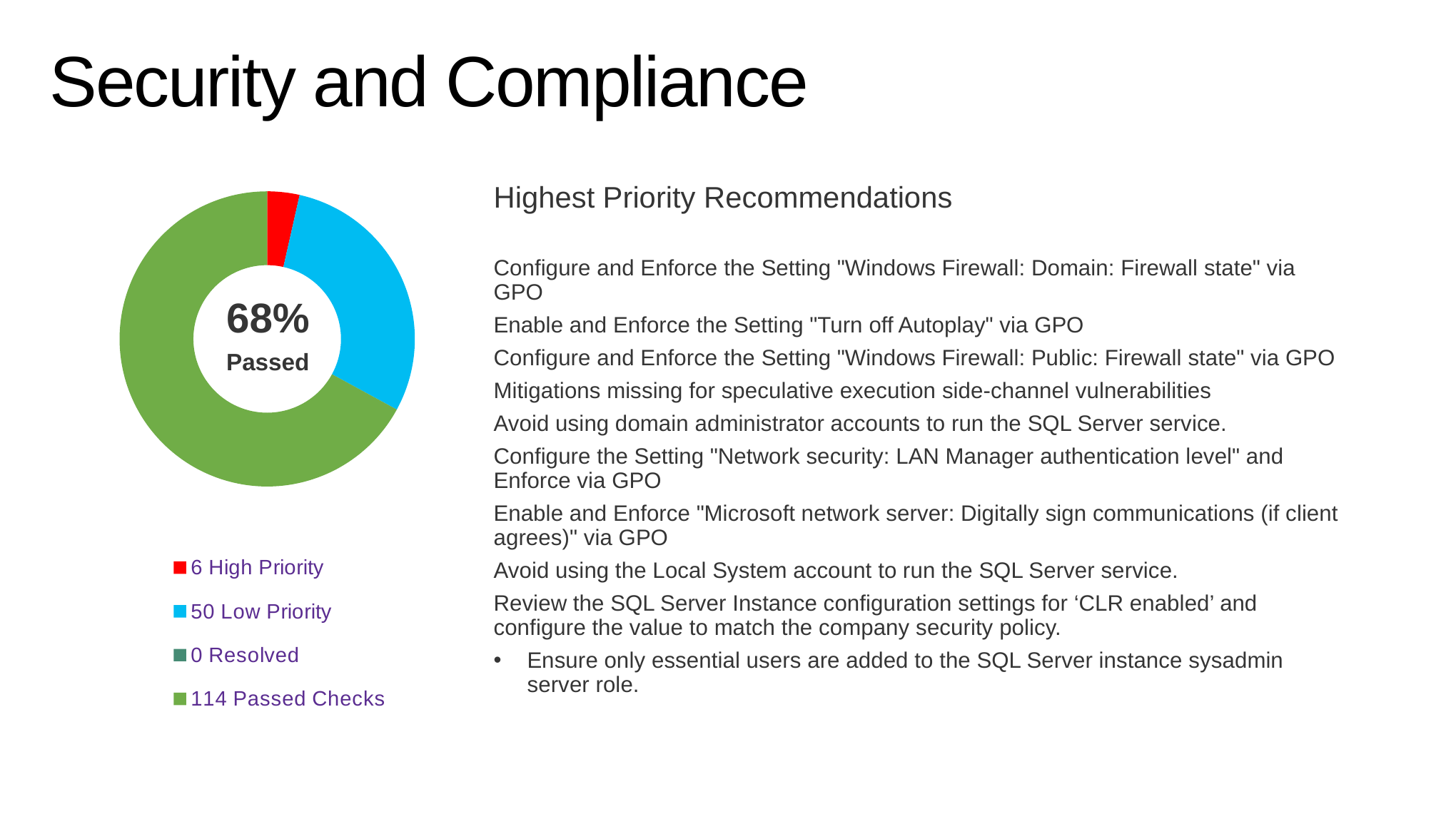

# Security and Compliance

### Chart

| Category | Column1 |
|---|---|
| 6 High Priority  | 6.0 |
|  | None |
| 50 Low Priority | 50.0 |
|  | None |
| 0 Resolved | 0.0 |
|  | None |
| 114 Passed Checks | 114.0 |
Highest Priority Recommendations

Configure and Enforce the Setting "Windows Firewall: Domain: Firewall state" via GPO
Enable and Enforce the Setting "Turn off Autoplay" via GPO
Configure and Enforce the Setting "Windows Firewall: Public: Firewall state" via GPO
Mitigations missing for speculative execution side-channel vulnerabilities
Avoid using domain administrator accounts to run the SQL Server service.
Configure the Setting "Network security: LAN Manager authentication level" and Enforce via GPO
Enable and Enforce "Microsoft network server: Digitally sign communications (if client agrees)" via GPO
Avoid using the Local System account to run the SQL Server service.
Review the SQL Server Instance configuration settings for ‘CLR enabled’ and configure the value to match the company security policy.
Ensure only essential users are added to the SQL Server instance sysadmin server role.
68%
Passed